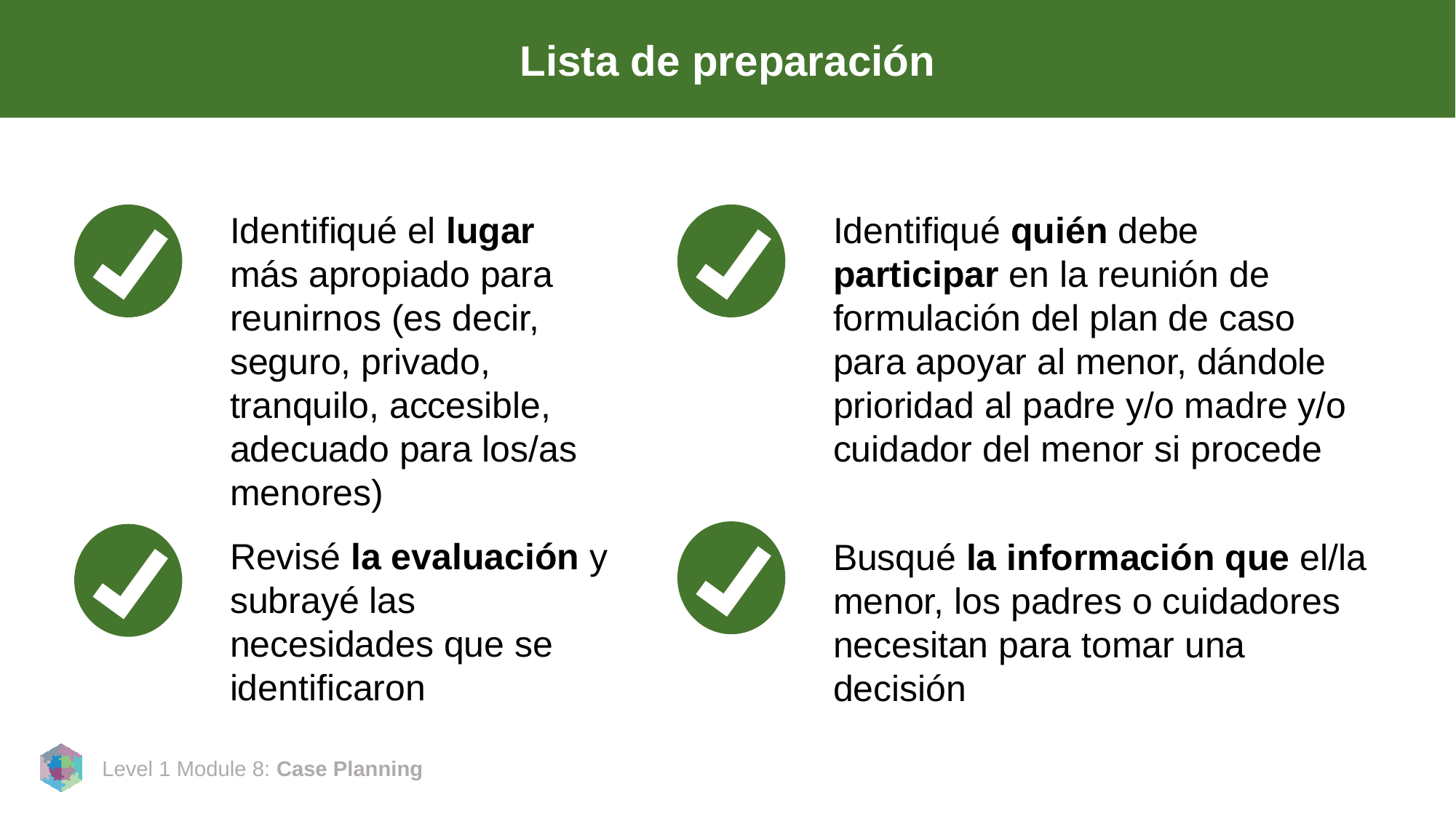

# Lista de preparación
Identifiqué el lugar más apropiado para reunirnos (es decir, seguro, privado, tranquilo, accesible, adecuado para los/as menores)
Identifiqué quién debe participar en la reunión de formulación del plan de caso para apoyar al menor, dándole prioridad al padre y/o madre y/o cuidador del menor si procede

Revisé la evaluación y subrayé las necesidades que se identificaron
Busqué la información que el/la menor, los padres o cuidadores necesitan para tomar una decisión